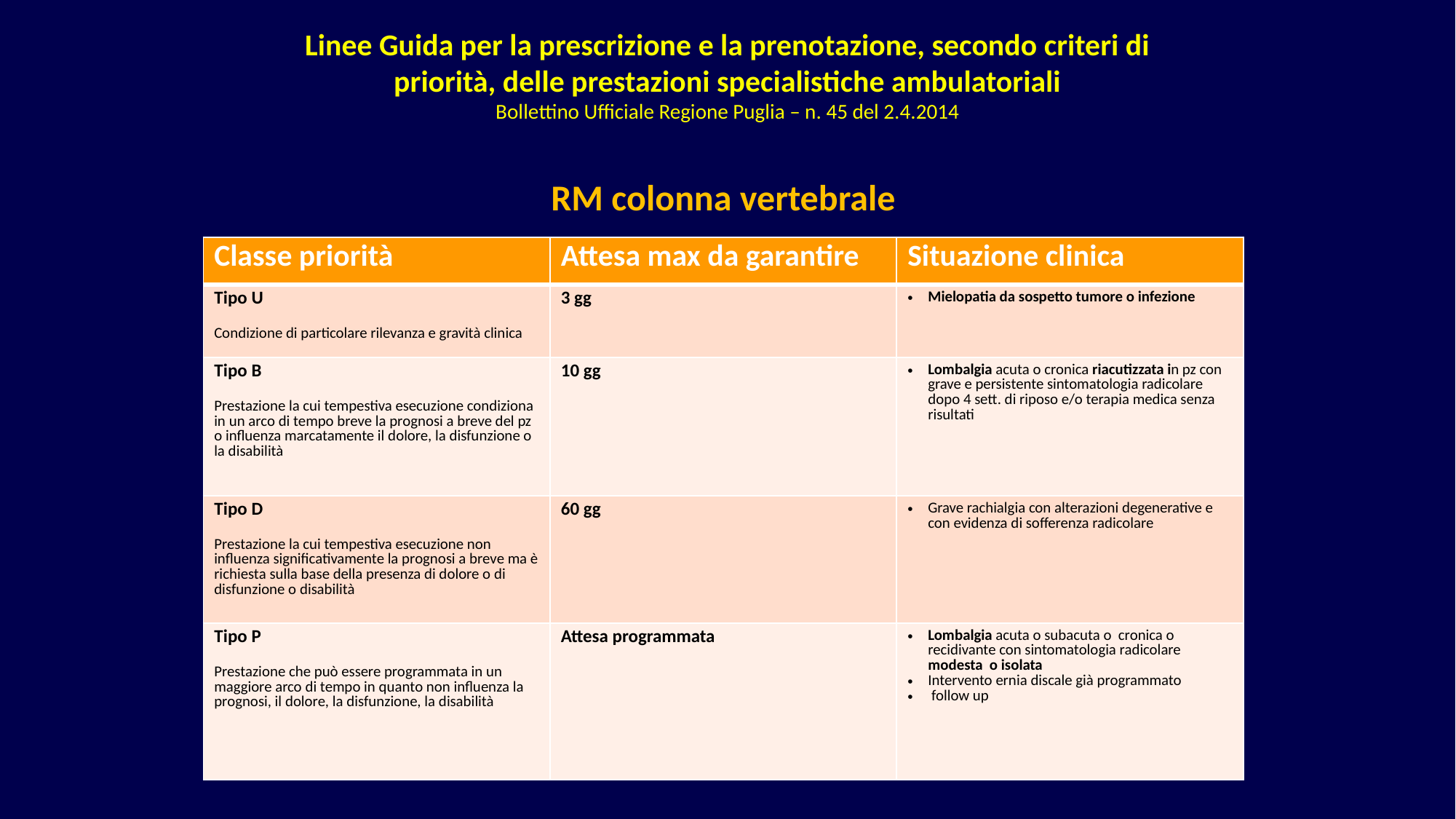

# Linee Guida per la prescrizione e la prenotazione, secondo criteri di priorità, delle prestazioni specialistiche ambulatoriali Bollettino Ufficiale Regione Puglia – n. 45 del 2.4.2014 RM colonna vertebrale
| Classe priorità | Attesa max da garantire | Situazione clinica |
| --- | --- | --- |
| Tipo U Condizione di particolare rilevanza e gravità clinica | 3 gg | Mielopatia da sospetto tumore o infezione |
| Tipo B Prestazione la cui tempestiva esecuzione condiziona in un arco di tempo breve la prognosi a breve del pz o influenza marcatamente il dolore, la disfunzione o la disabilità | 10 gg | Lombalgia acuta o cronica riacutizzata in pz con grave e persistente sintomatologia radicolare dopo 4 sett. di riposo e/o terapia medica senza risultati |
| Tipo D Prestazione la cui tempestiva esecuzione non influenza significativamente la prognosi a breve ma è richiesta sulla base della presenza di dolore o di disfunzione o disabilità | 60 gg | Grave rachialgia con alterazioni degenerative e con evidenza di sofferenza radicolare |
| Tipo P Prestazione che può essere programmata in un maggiore arco di tempo in quanto non influenza la prognosi, il dolore, la disfunzione, la disabilità | Attesa programmata | Lombalgia acuta o subacuta o cronica o recidivante con sintomatologia radicolare modesta o isolata Intervento ernia discale già programmato follow up |